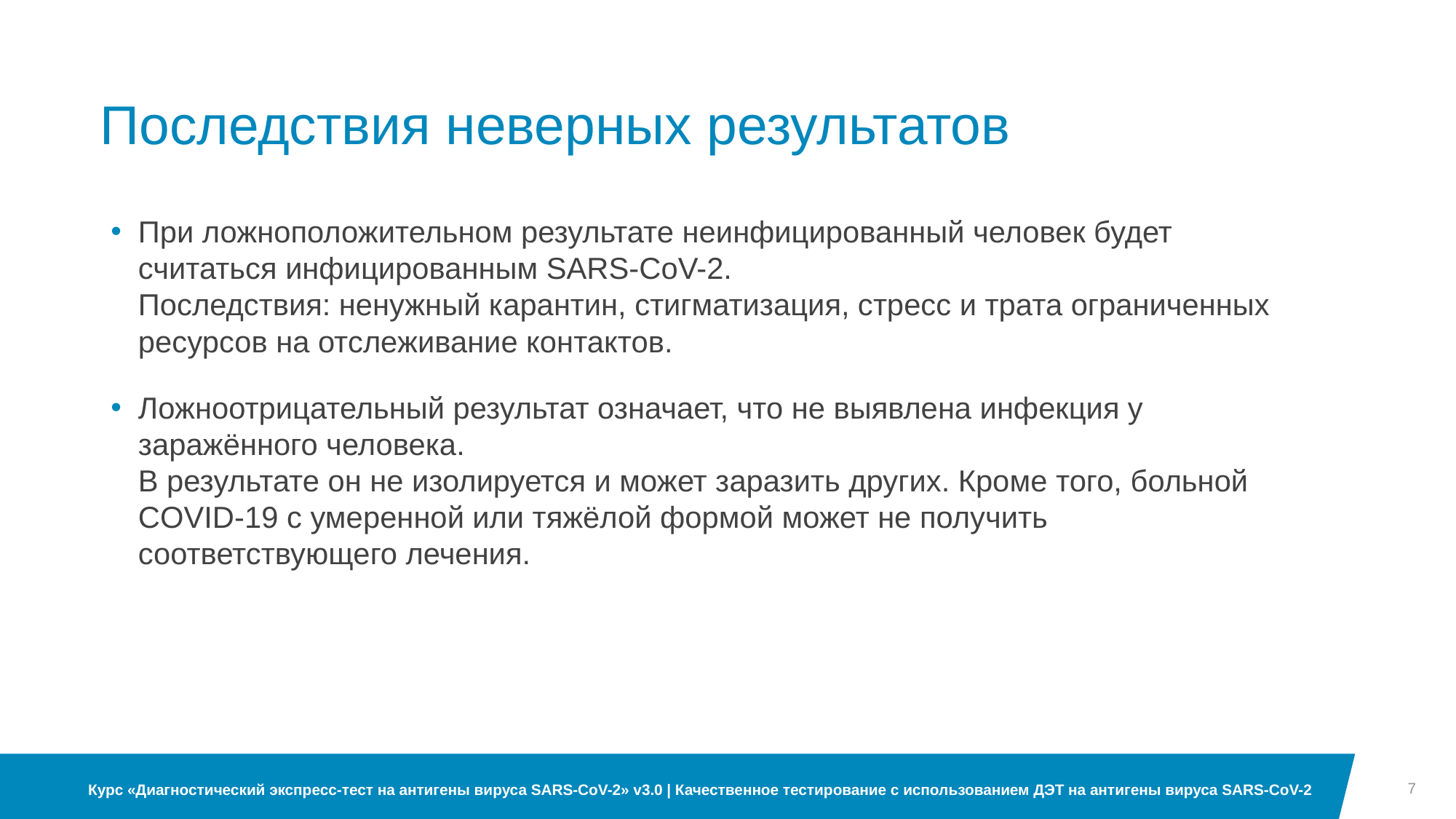

# Последствия неверных результатов
При ложноположительном результате неинфицированный человек будет считаться инфицированным SARS-CoV-2.
Последствия: ненужный карантин, стигматизация, стресс и трата ограниченных ресурсов на отслеживание контактов.
Ложноотрицательный результат означает, что не выявлена инфекция у заражённого человека.
В результате он не изолируется и может заразить других. Кроме того, больной COVID-19 с умеренной или тяжёлой формой может не получить соответствующего лечения.

7
Курс «Диагностический экспресс-тест на антигены вируса SARS-CoV-2» v3.0 | Качественное тестирование с использованием ДЭТ на антигены вируса SARS-CoV-2